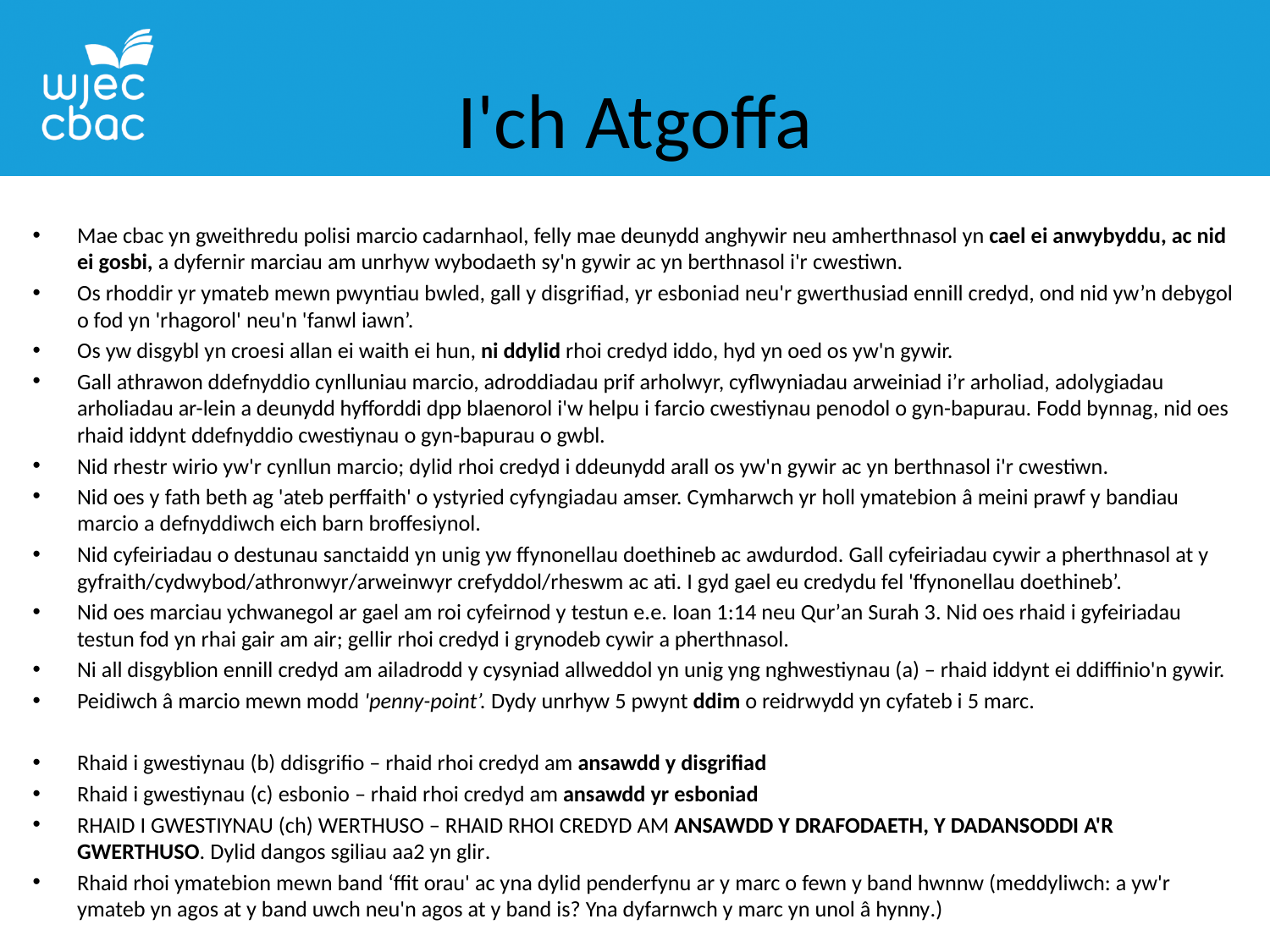

# I'ch Atgoffa

Mae cbac yn gweithredu polisi marcio cadarnhaol, felly mae deunydd anghywir neu amherthnasol yn cael ei anwybyddu, ac nid ei gosbi, a dyfernir marciau am unrhyw wybodaeth sy'n gywir ac yn berthnasol i'r cwestiwn.
Os rhoddir yr ymateb mewn pwyntiau bwled, gall y disgrifiad, yr esboniad neu'r gwerthusiad ennill credyd, ond nid yw’n debygol o fod yn 'rhagorol' neu'n 'fanwl iawn’.
Os yw disgybl yn croesi allan ei waith ei hun, ni ddylid rhoi credyd iddo, hyd yn oed os yw'n gywir.
Gall athrawon ddefnyddio cynlluniau marcio, adroddiadau prif arholwyr, cyflwyniadau arweiniad i’r arholiad, adolygiadau arholiadau ar-lein a deunydd hyfforddi dpp blaenorol i'w helpu i farcio cwestiynau penodol o gyn-bapurau. Fodd bynnag, nid oes rhaid iddynt ddefnyddio cwestiynau o gyn-bapurau o gwbl.
Nid rhestr wirio yw'r cynllun marcio; dylid rhoi credyd i ddeunydd arall os yw'n gywir ac yn berthnasol i'r cwestiwn.
Nid oes y fath beth ag 'ateb perffaith' o ystyried cyfyngiadau amser. Cymharwch yr holl ymatebion â meini prawf y bandiau marcio a defnyddiwch eich barn broffesiynol.
Nid cyfeiriadau o destunau sanctaidd yn unig yw ffynonellau doethineb ac awdurdod. Gall cyfeiriadau cywir a pherthnasol at y gyfraith/cydwybod/athronwyr/arweinwyr crefyddol/rheswm ac ati. I gyd gael eu credydu fel 'ffynonellau doethineb’.
Nid oes marciau ychwanegol ar gael am roi cyfeirnod y testun e.e. Ioan 1:14 neu Qur’an Surah 3. Nid oes rhaid i gyfeiriadau testun fod yn rhai gair am air; gellir rhoi credyd i grynodeb cywir a pherthnasol.
Ni all disgyblion ennill credyd am ailadrodd y cysyniad allweddol yn unig yng nghwestiynau (a) – rhaid iddynt ei ddiffinio'n gywir.
Peidiwch â marcio mewn modd 'penny-point’. Dydy unrhyw 5 pwynt ddim o reidrwydd yn cyfateb i 5 marc.

Rhaid i gwestiynau (b) ddisgrifio – rhaid rhoi credyd am ansawdd y disgrifiad
Rhaid i gwestiynau (c) esbonio – rhaid rhoi credyd am ansawdd yr esboniad
RHAID I GWESTIYNAU (ch) WERTHUSO – RHAID RHOI CREDYD AM ANSAWDD Y DRAFODAETH, Y DADANSODDI A'R GWERTHUSO. Dylid dangos sgiliau aa2 yn glir.
Rhaid rhoi ymatebion mewn band ‘ffit orau' ac yna dylid penderfynu ar y marc o fewn y band hwnnw (meddyliwch: a yw'r ymateb yn agos at y band uwch neu'n agos at y band is? Yna dyfarnwch y marc yn unol â hynny.)